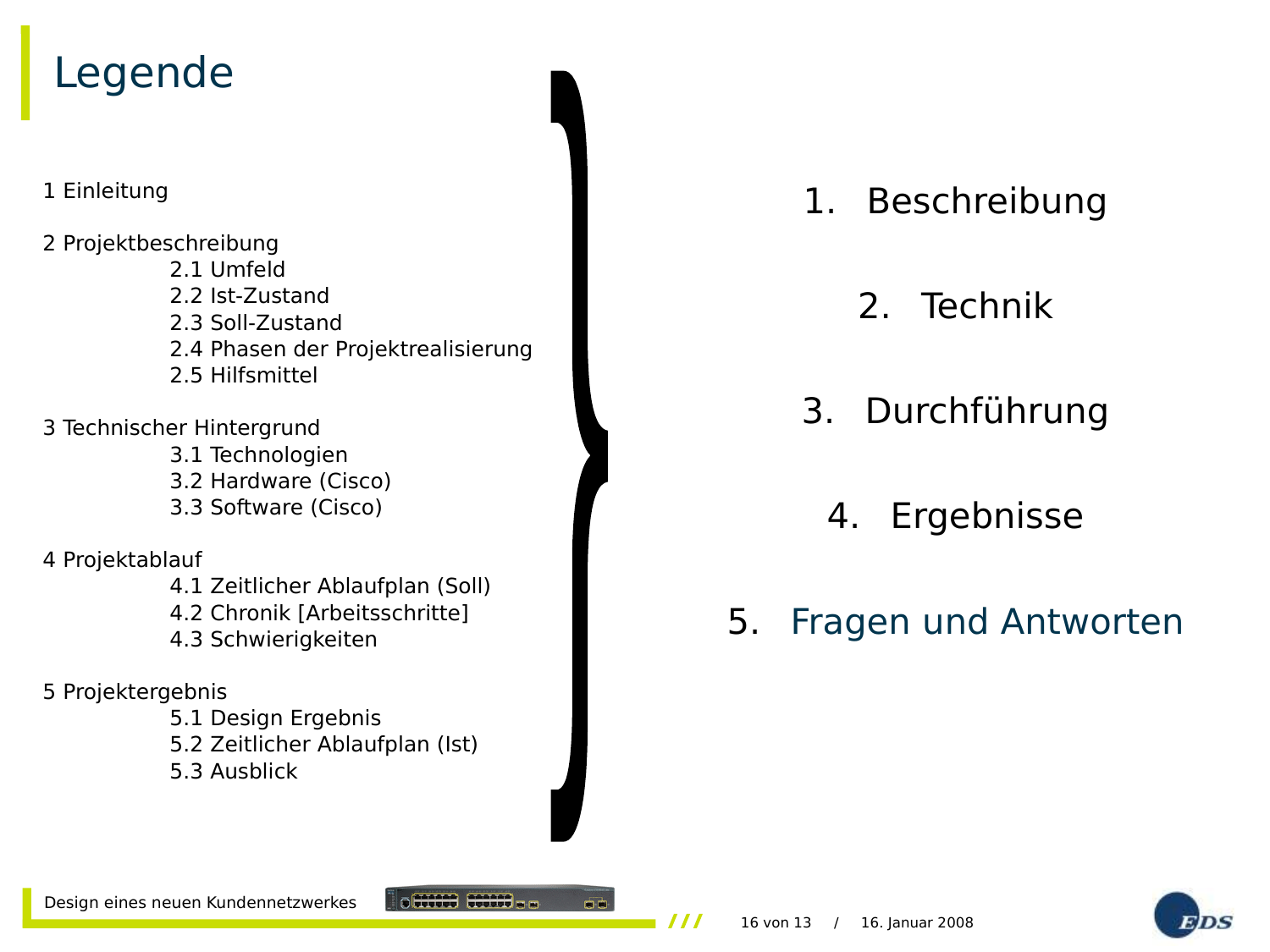

# Legende
}

1 Einleitung

2 Projektbeschreibung
 	2.1 Umfeld
 	2.2 Ist-Zustand
	2.3 Soll-Zustand
	2.4 Phasen der Projektrealisierung
	2.5 Hilfsmittel

3 Technischer Hintergrund
 	3.1 Technologien
 	3.2 Hardware (Cisco)
	3.3 Software (Cisco)

4 Projektablauf
 	4.1 Zeitlicher Ablaufplan (Soll)
 	4.2 Chronik [Arbeitsschritte]
 	4.3 Schwierigkeiten

5 Projektergebnis
 	5.1 Design Ergebnis
	5.2 Zeitlicher Ablaufplan (Ist)
	5.3 Ausblick

Beschreibung

Technik

Durchführung

Ergebnisse

Fragen und Antworten